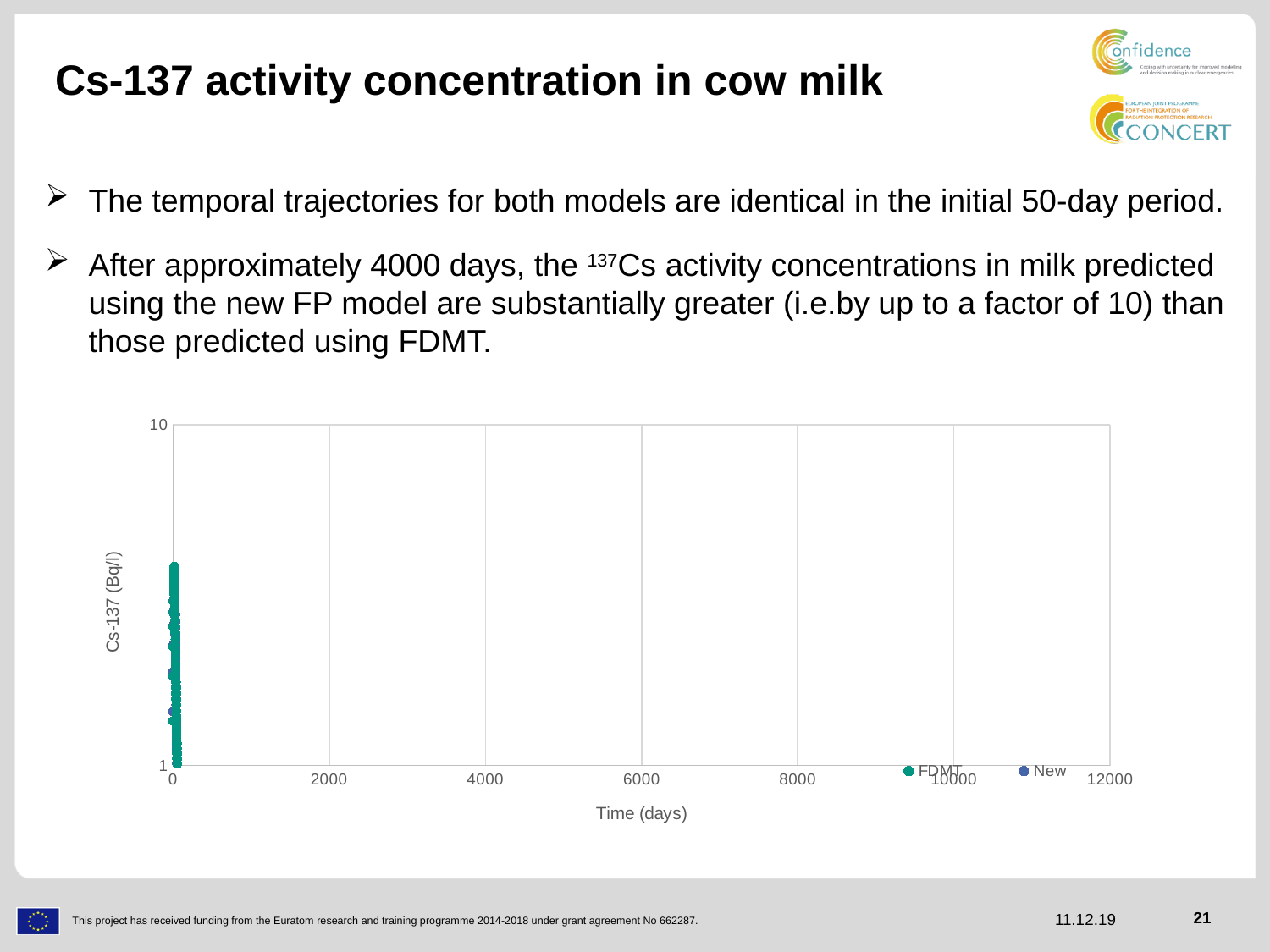

# Cs-137 activity concentration in cow milk

The temporal trajectories for both models are identical in the initial 50-day period.

After approximately 4000 days, the 137Cs activity concentrations in milk predicted using the new FP model are substantially greater (i.e.by up to a factor of 10) than those predicted using FDMT.

### Chart

| Category | FDMT  | New |
|---|---|---|